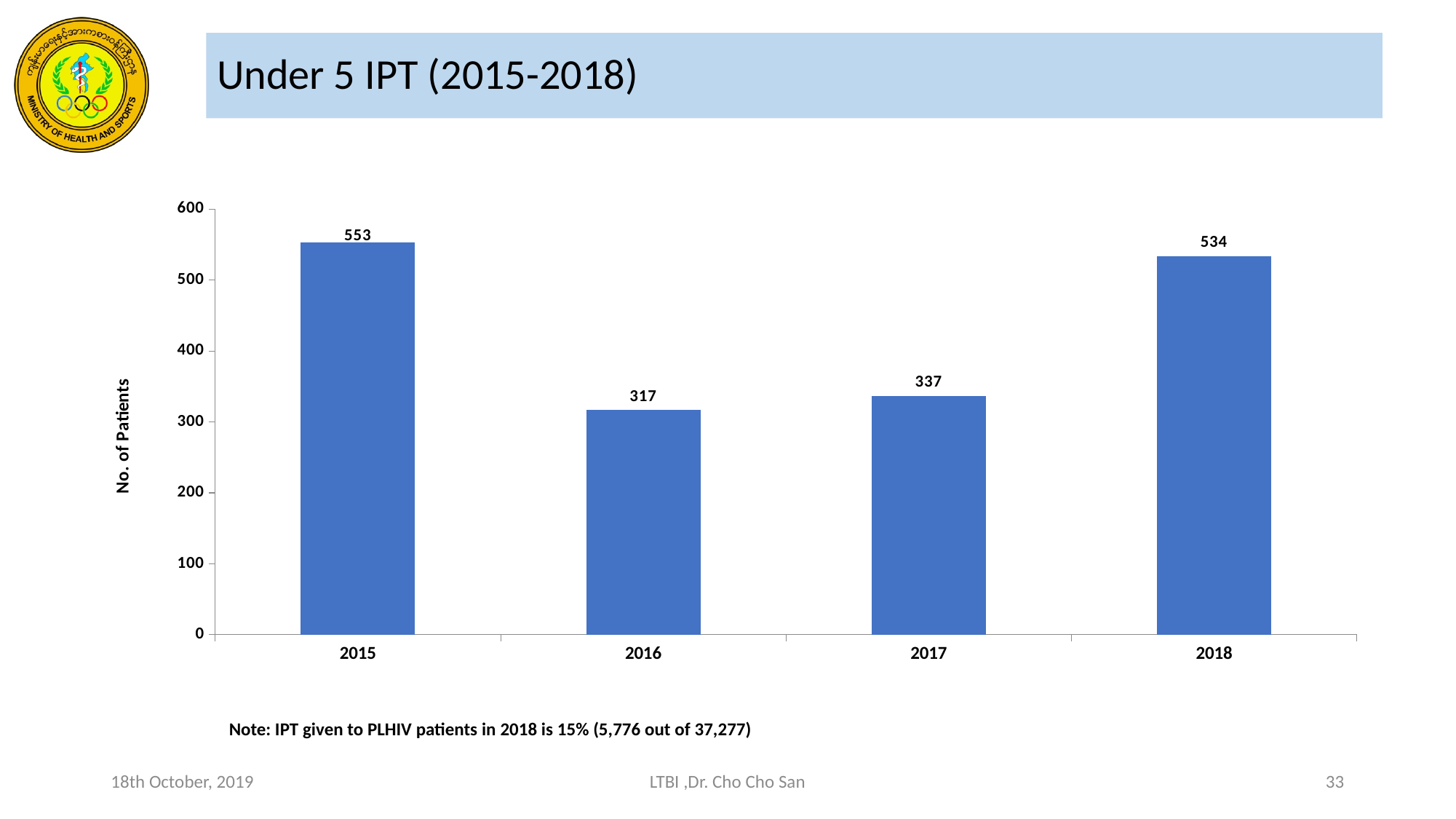

# Under 5 IPT (2015-2018)

### Chart

| Category | Total |
|---|---|
| 2015 | 553.0 |
| 2016 | 317.0 |
| 2017 | 337.0 |
| 2018 | 534.0 |
Note: IPT given to PLHIV patients in 2018 is 15% (5,776 out of 37,277)
18th October, 2019
33
LTBI ,Dr. Cho Cho San